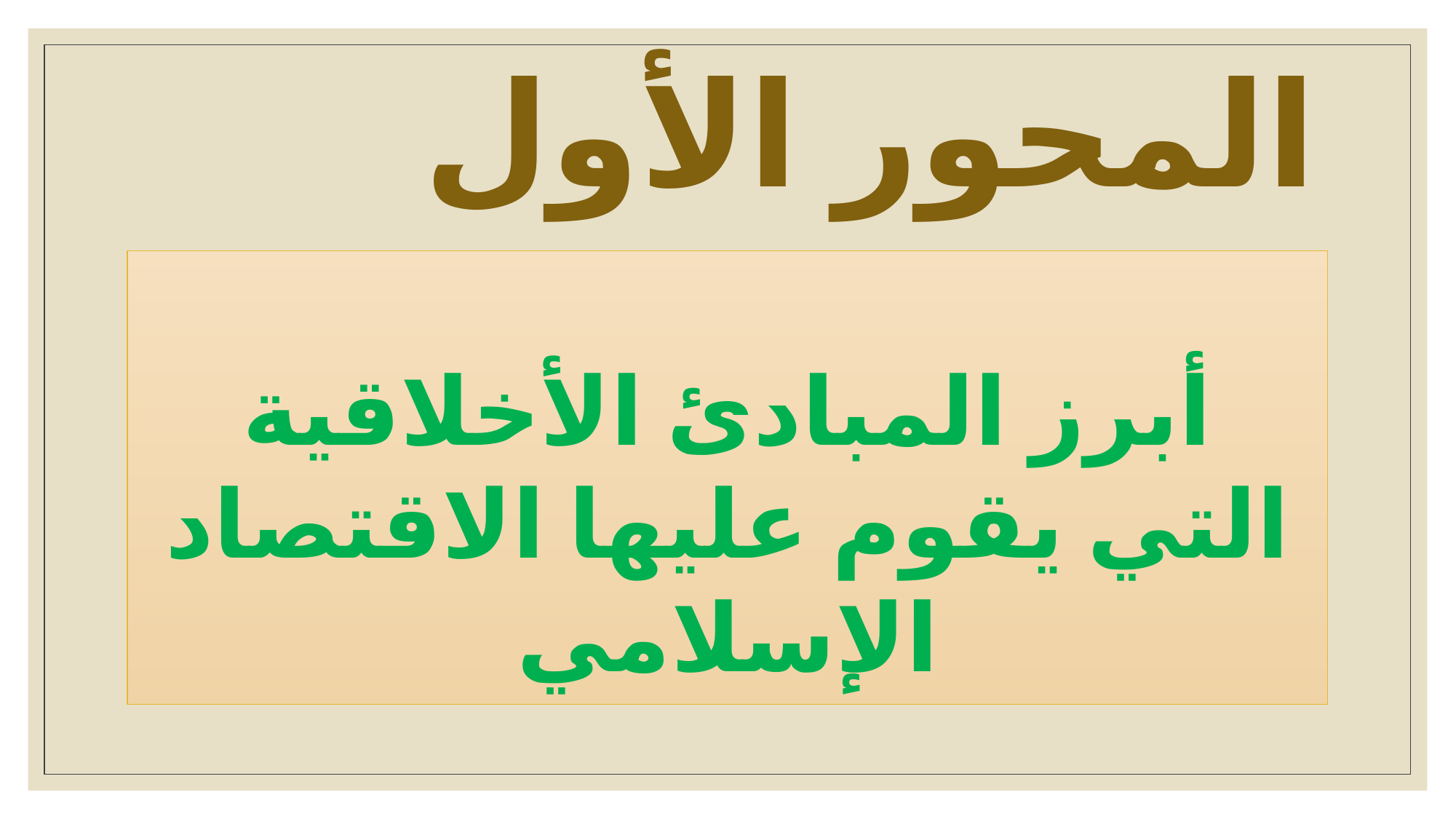

# المحور الأول

أبرز المبادئ الأخلاقية التي يقوم عليها الاقتصاد الإسلامي